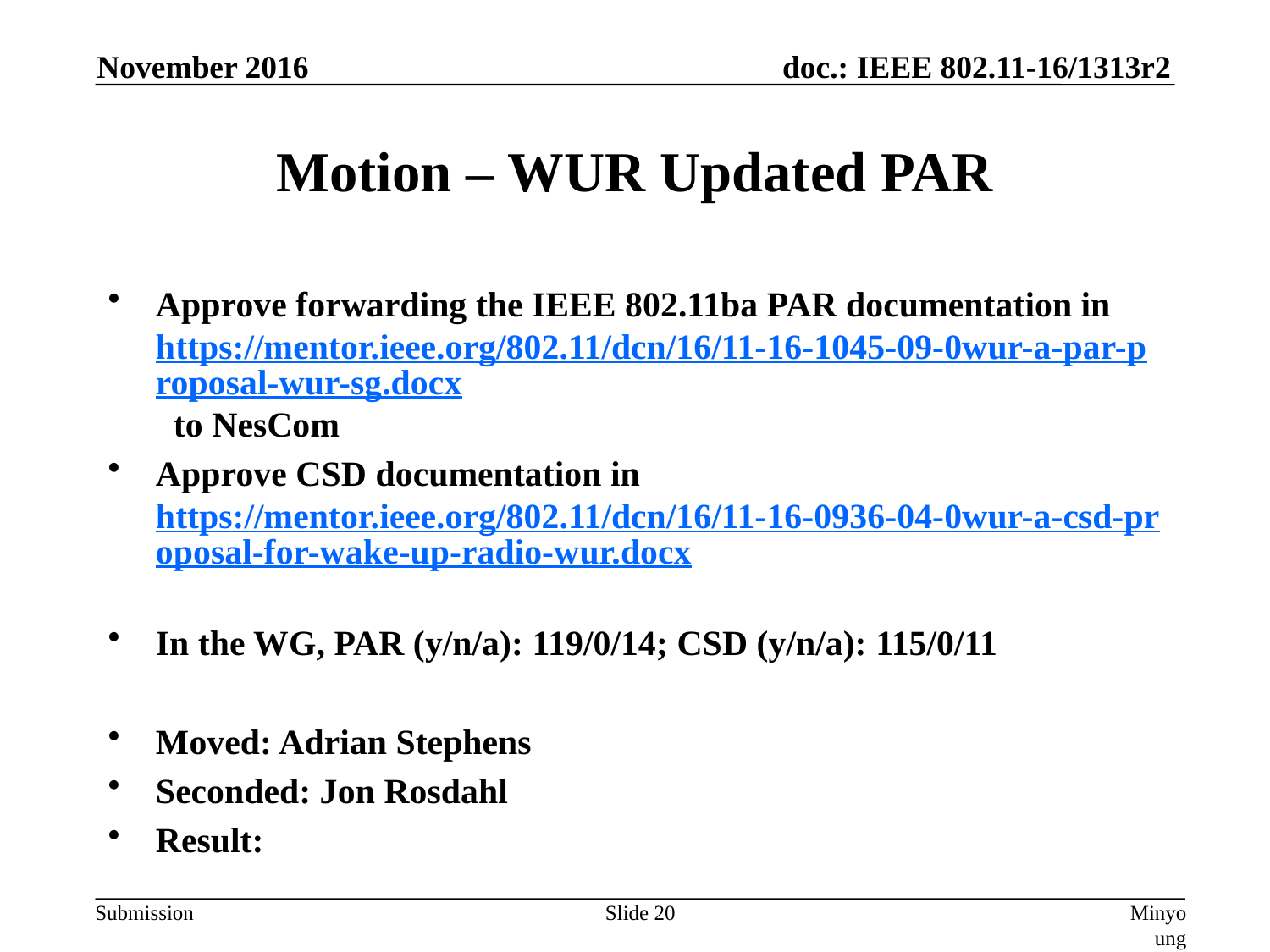

November 2016
# Motion – WUR Updated PAR
Approve forwarding the IEEE 802.11ba PAR documentation in https://mentor.ieee.org/802.11/dcn/16/11-16-1045-09-0wur-a-par-proposal-wur-sg.docx  to NesCom
Approve CSD documentation in https://mentor.ieee.org/802.11/dcn/16/11-16-0936-04-0wur-a-csd-proposal-for-wake-up-radio-wur.docx
In the WG, PAR (y/n/a): 119/0/14; CSD (y/n/a): 115/0/11

Moved: Adrian Stephens
Seconded: Jon Rosdahl
Result:

Slide 20
Minyoung Park (Intel Corp.)